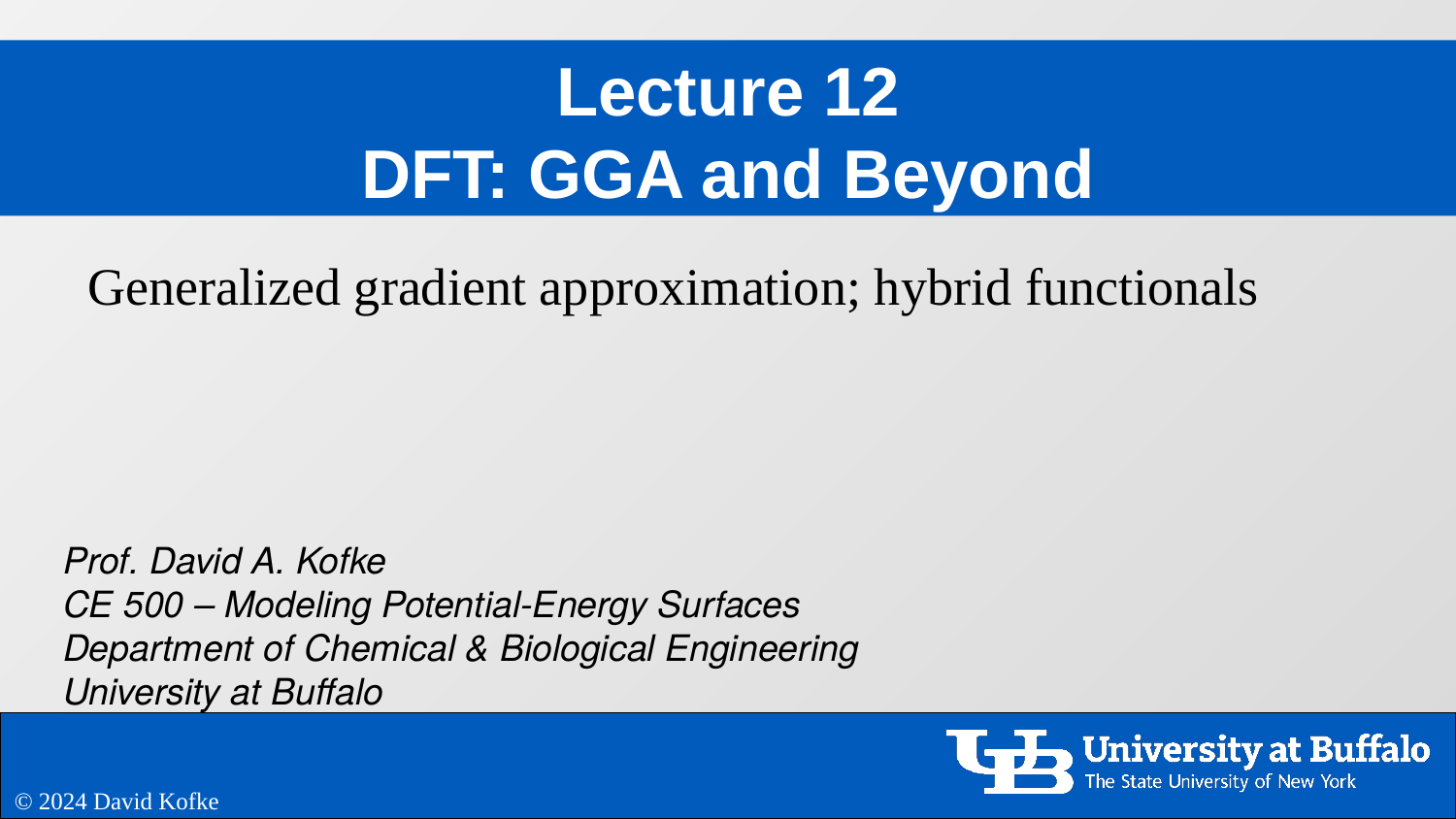

# Lecture 12 DFT: GGA and Beyond
Generalized gradient approximation; hybrid functionals
© 2024 David Kofke